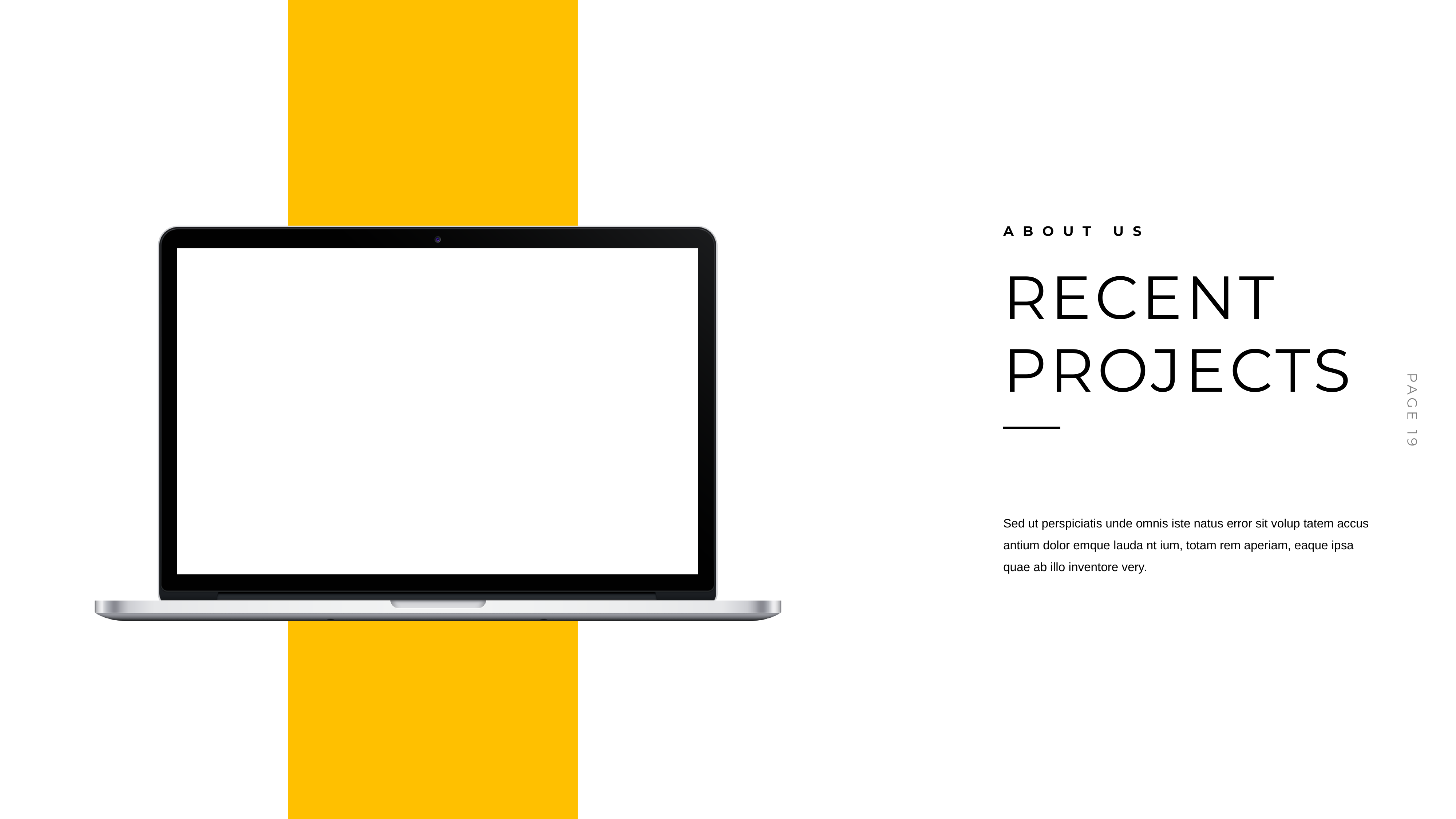

About us

Recent
Projects
Sed ut perspiciatis unde omnis iste natus error sit volup tatem accus antium dolor emque lauda nt ium, totam rem aperiam, eaque ipsa quae ab illo inventore very.